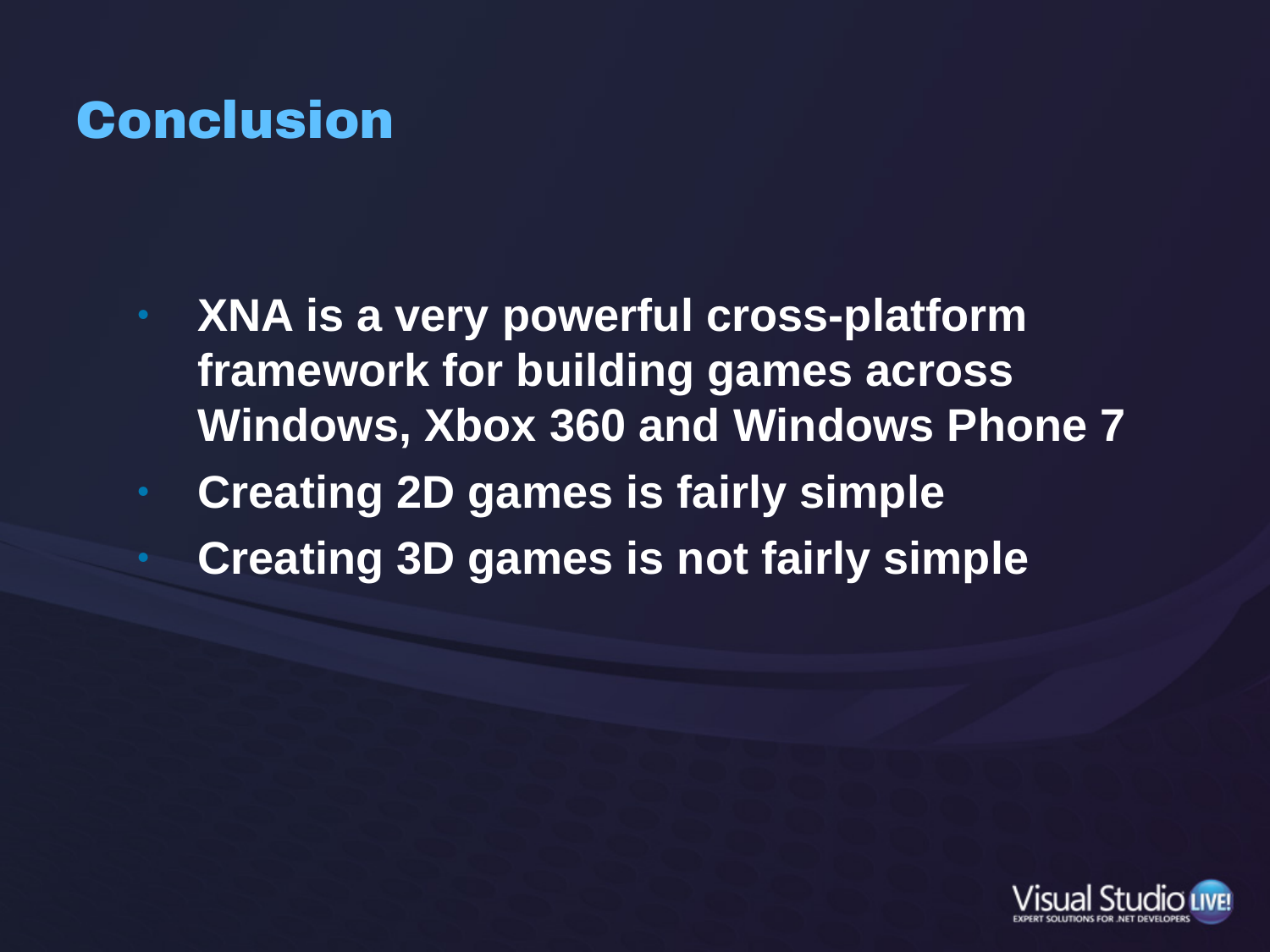

# Conclusion
XNA is a very powerful cross-platform framework for building games across Windows, Xbox 360 and Windows Phone 7
Creating 2D games is fairly simple
Creating 3D games is not fairly simple